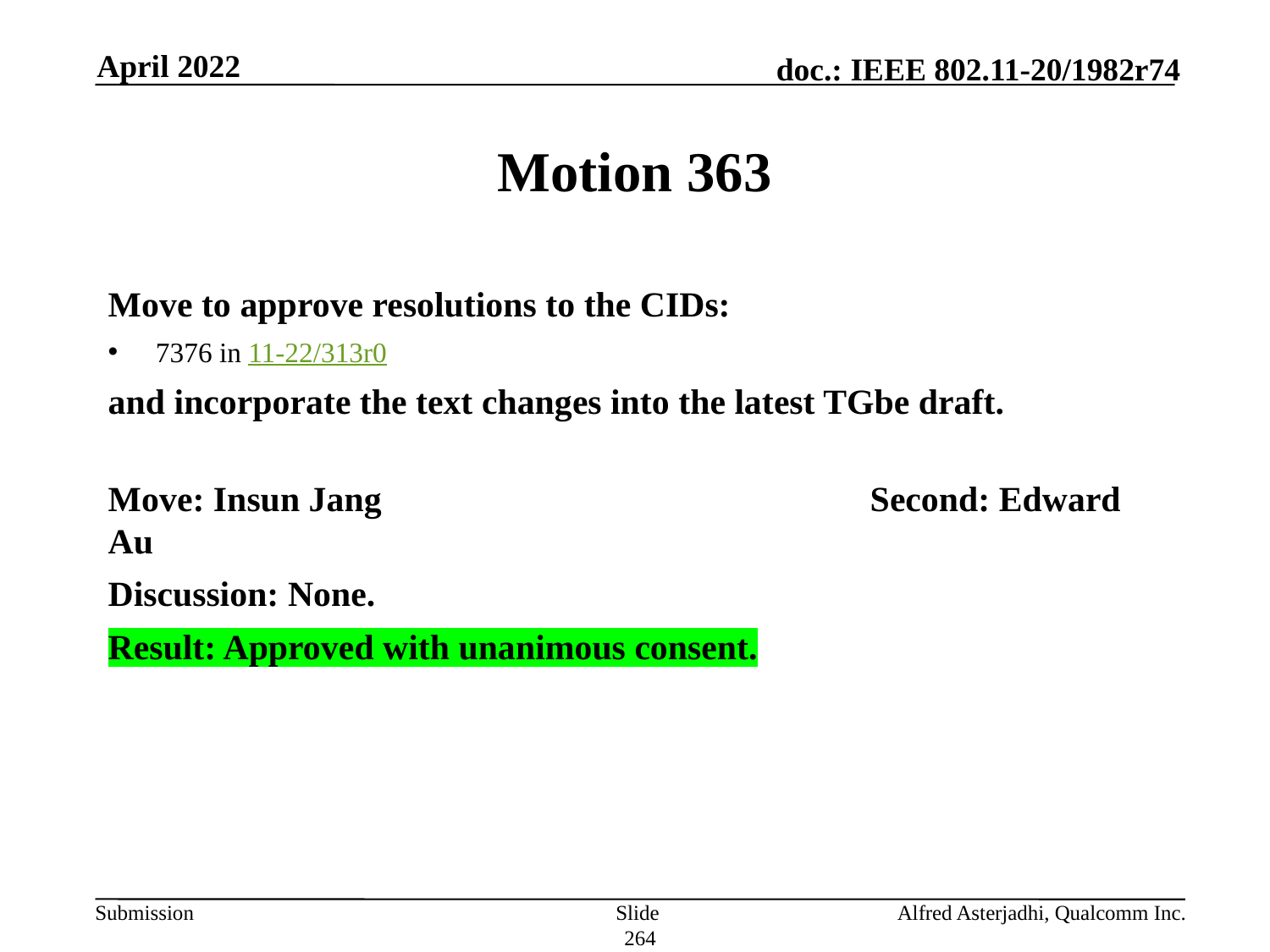

April 2022
# Motion 363
Move to approve resolutions to the CIDs:
7376 in 11-22/313r0
and incorporate the text changes into the latest TGbe draft.

Move: Insun Jang				Second: Edward Au
Discussion: None.
Result: Approved with unanimous consent.

Slide 264
Alfred Asterjadhi, Qualcomm Inc.